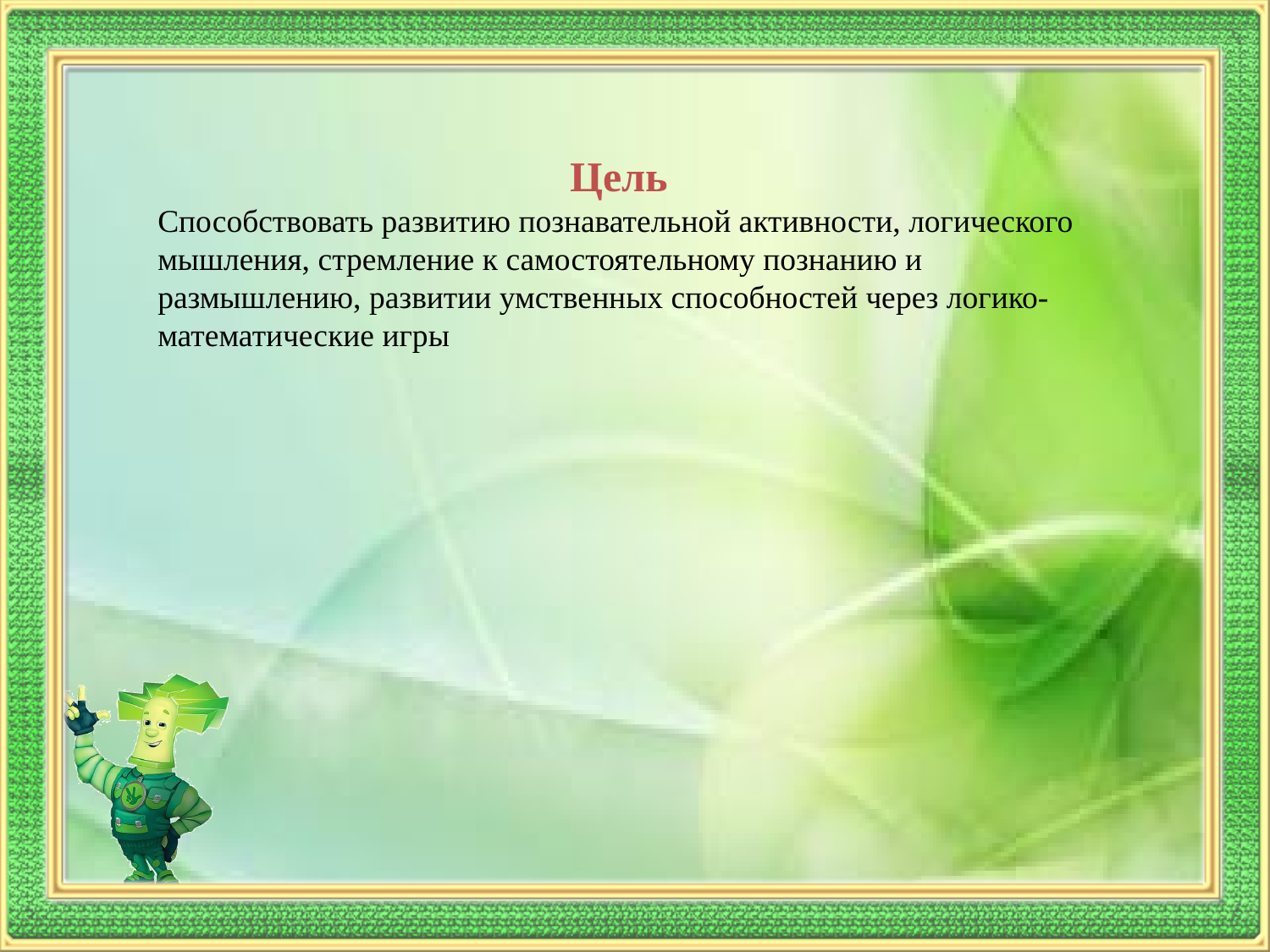

# Цель Способствовать развитию познавательной активности, логического мышления, стремление к самостоятельному познанию и размышлению, развитии умственных способностей через логико-математические игры